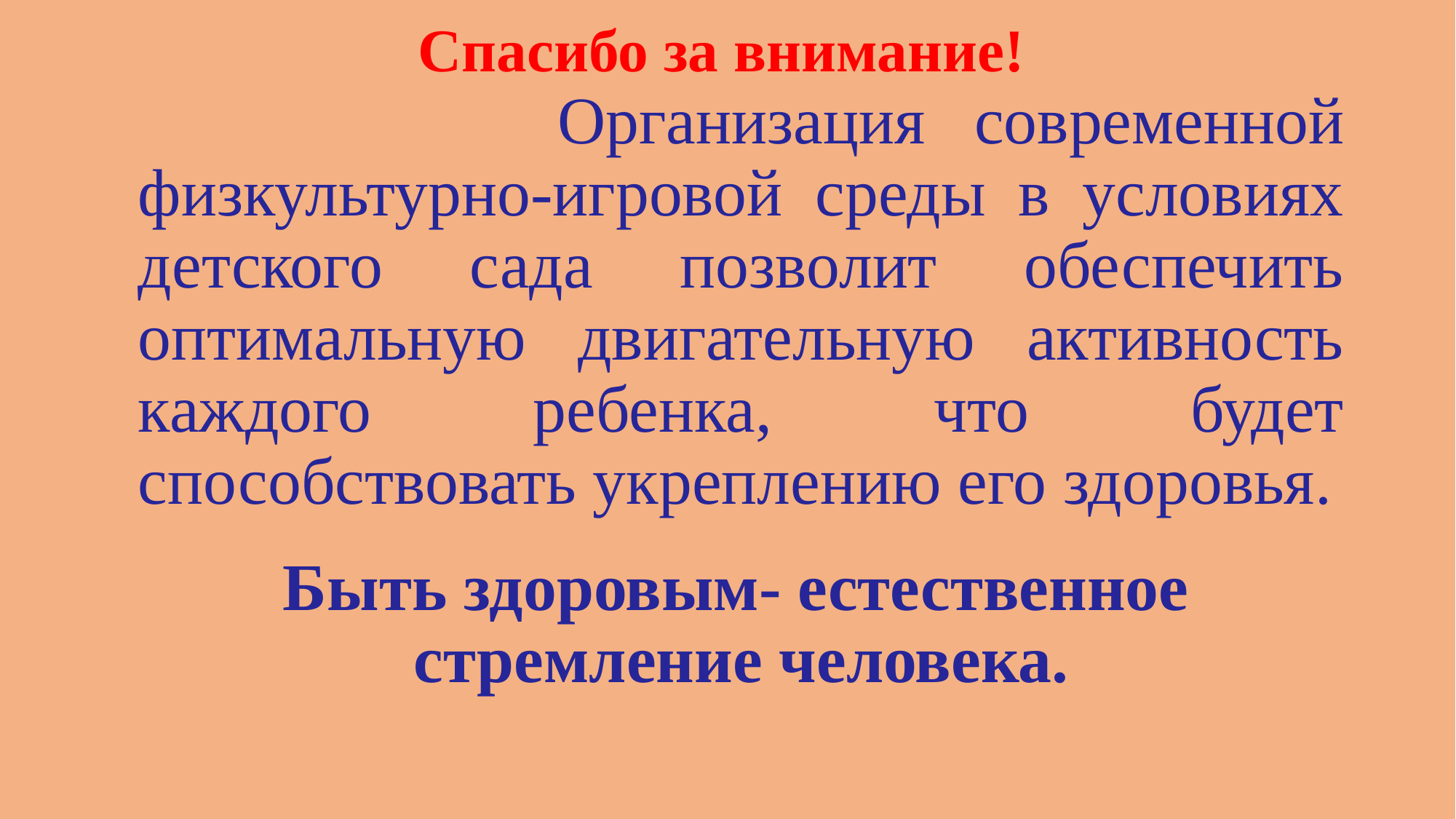

Спасибо за внимание!
         Организация современной физкультурно-игровой среды в условиях детского сада позволит обеспечить оптимальную двигательную активность каждого ребенка, что будет способствовать укреплению его здоровья.
 Быть здоровым- естественное стремление человека.